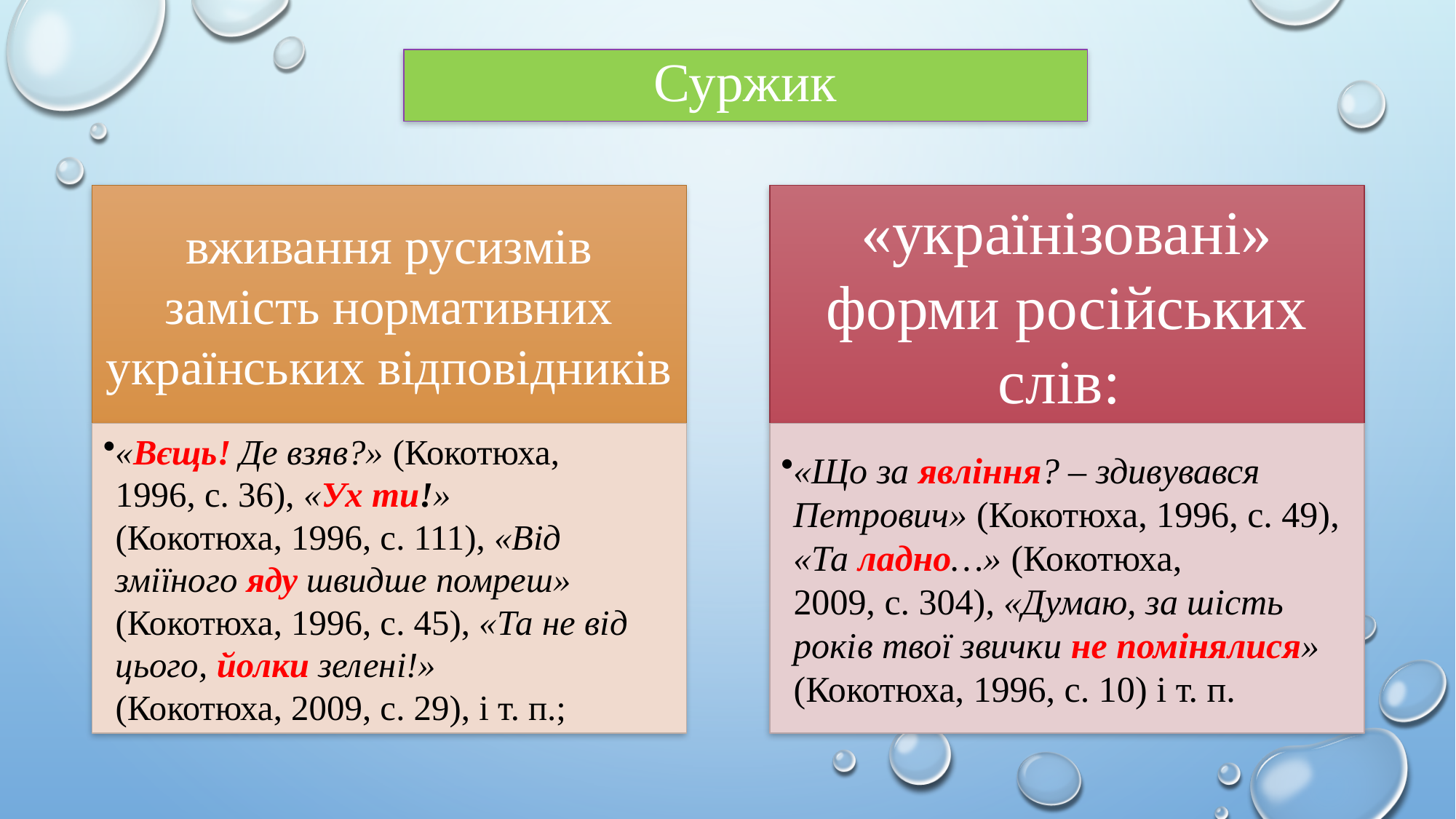

Суржик
вживання русизмів замість нормативних українських відповідників
«Вєщь! Де взяв?» (Кокотюха, 1996, с. 36), «Ух ти!» (Кокотюха, 1996, с. 111), «Від зміїного яду швидше помреш» (Кокотюха, 1996, с. 45), «Та не від цього, йолки зелені!» (Кокотюха, 2009, с. 29), і т. п.;
«українізовані» форми російських слів:
«Що за явління? – здивувався Петрович» (Кокотюха, 1996, с. 49), «Та ладно…» (Кокотюха, 2009, с. 304), «Думаю, за шість років твої звички не помінялися» (Кокотюха, 1996, с. 10) і т. п.